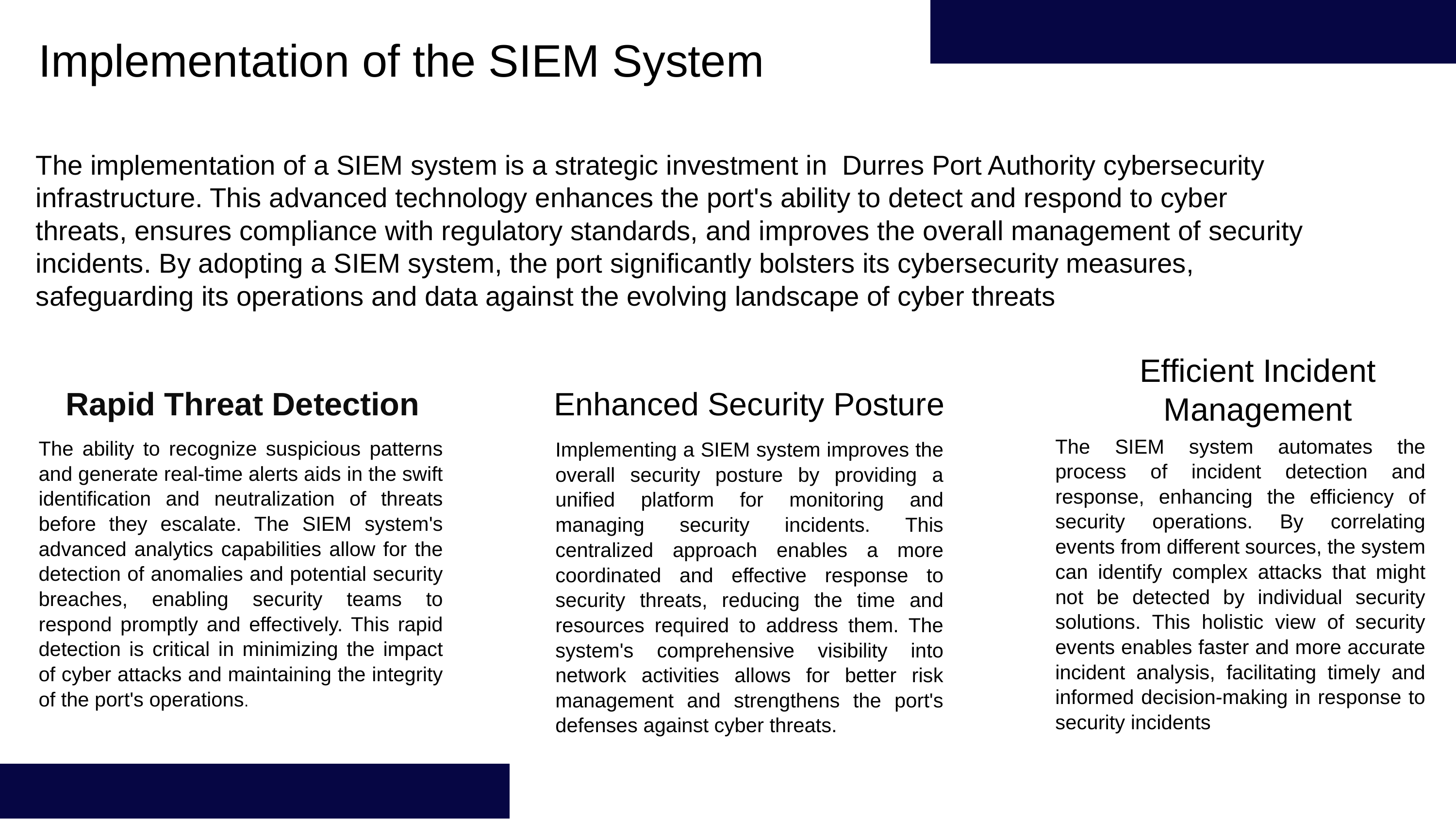

Implementation of the SIEM System
The implementation of a SIEM system is a strategic investment in  Durres Port Authority cybersecurity infrastructure. This advanced technology enhances the port's ability to detect and respond to cyber threats, ensures compliance with regulatory standards, and improves the overall management of security incidents. By adopting a SIEM system, the port significantly bolsters its cybersecurity measures, safeguarding its operations and data against the evolving landscape of cyber threats
Efficient Incident Management
Rapid Threat Detection
Enhanced Security Posture
The SIEM system automates the process of incident detection and response, enhancing the efficiency of security operations. By correlating events from different sources, the system can identify complex attacks that might not be detected by individual security solutions. This holistic view of security events enables faster and more accurate incident analysis, facilitating timely and informed decision-making in response to security incidents
The ability to recognize suspicious patterns and generate real-time alerts aids in the swift identification and neutralization of threats before they escalate. The SIEM system's advanced analytics capabilities allow for the detection of anomalies and potential security breaches, enabling security teams to respond promptly and effectively. This rapid detection is critical in minimizing the impact of cyber attacks and maintaining the integrity of the port's operations.
Implementing a SIEM system improves the overall security posture by providing a unified platform for monitoring and managing security incidents. This centralized approach enables a more coordinated and effective response to security threats, reducing the time and resources required to address them. The system's comprehensive visibility into network activities allows for better risk management and strengthens the port's defenses against cyber threats.